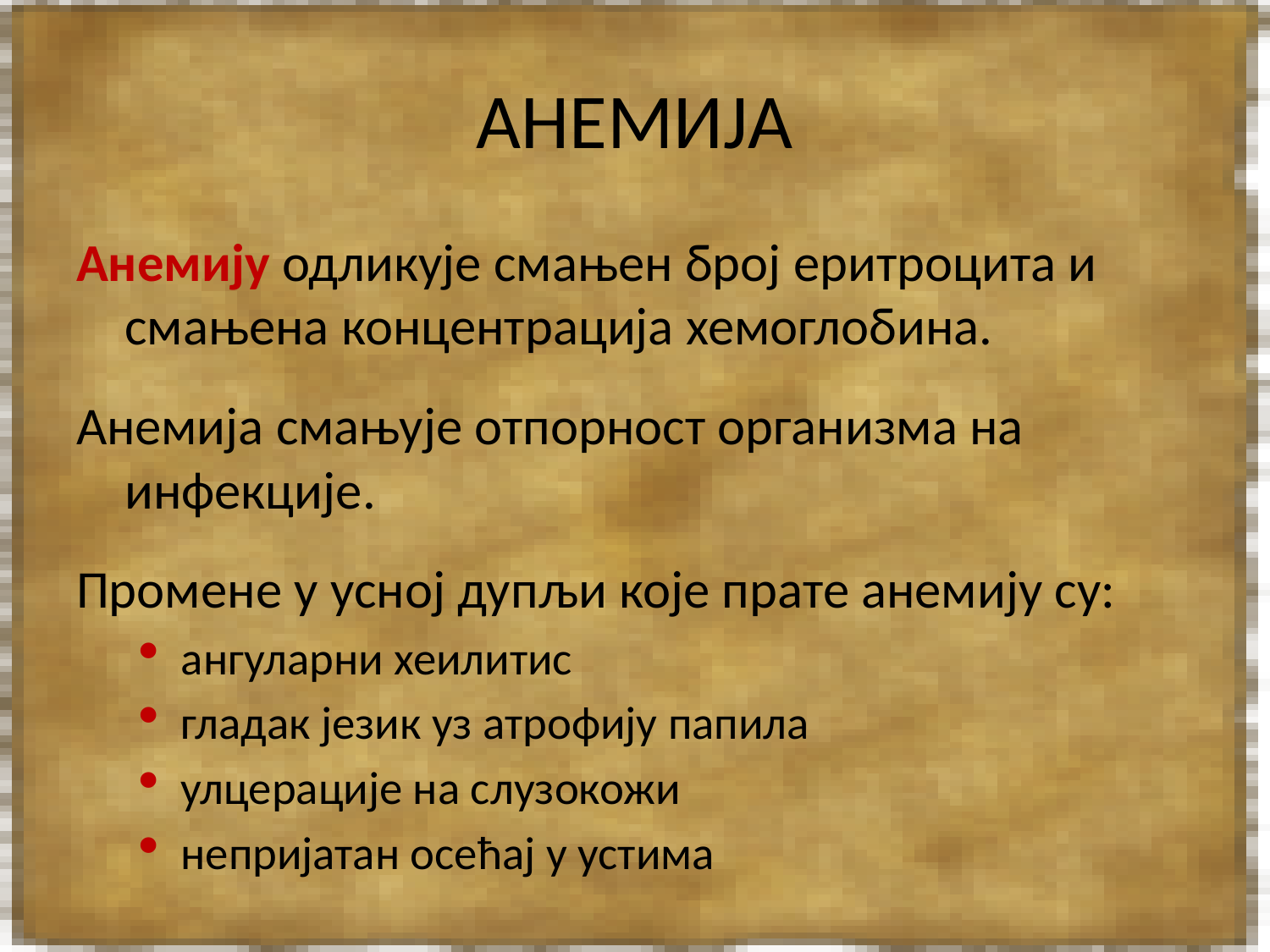

# АНЕМИЈА
Анемију одликује смањен број еритроцита и смањена концентрација хемоглобина.

Анемија смањује отпорност организма на инфекције.

Промене у усној дупљи које прате анемију су:
	ангуларни хеилитис
	гладак језик уз атрофију папила
	улцерације на слузокожи
	непријатан осећај у устима